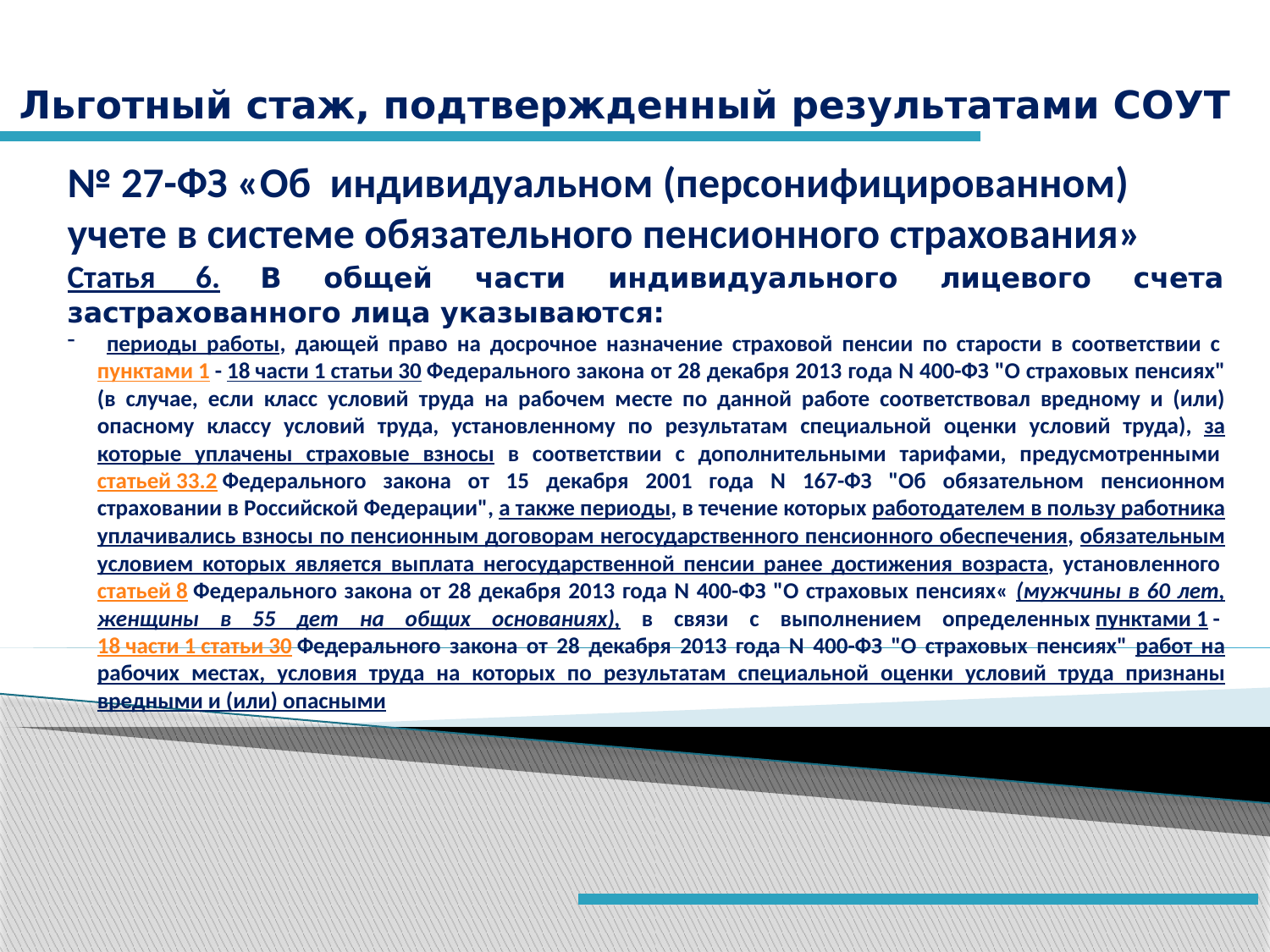

# Льготный стаж, подтвержденный результатами СОУТ
№ 27-ФЗ «Об  индивидуальном (персонифицированном) учете в системе обязательного пенсионного страхования»
Статья 6. В общей части индивидуального лицевого счета застрахованного лица указываются:
 периоды работы, дающей право на досрочное назначение страховой пенсии по старости в соответствии с пунктами 1 - 18 части 1 статьи 30 Федерального закона от 28 декабря 2013 года N 400-ФЗ "О страховых пенсиях" (в случае, если класс условий труда на рабочем месте по данной работе соответствовал вредному и (или) опасному классу условий труда, установленному по результатам специальной оценки условий труда), за которые уплачены страховые взносы в соответствии с дополнительными тарифами, предусмотренными статьей 33.2 Федерального закона от 15 декабря 2001 года N 167-ФЗ "Об обязательном пенсионном страховании в Российской Федерации", а также периоды, в течение которых работодателем в пользу работника уплачивались взносы по пенсионным договорам негосударственного пенсионного обеспечения, обязательным условием которых является выплата негосударственной пенсии ранее достижения возраста, установленного статьей 8 Федерального закона от 28 декабря 2013 года N 400-ФЗ "О страховых пенсиях« (мужчины в 60 лет, женщины в 55 дет на общих основаниях), в связи с выполнением определенных пунктами 1 - 18 части 1 статьи 30 Федерального закона от 28 декабря 2013 года N 400-ФЗ "О страховых пенсиях" работ на рабочих местах, условия труда на которых по результатам специальной оценки условий труда признаны вредными и (или) опасными